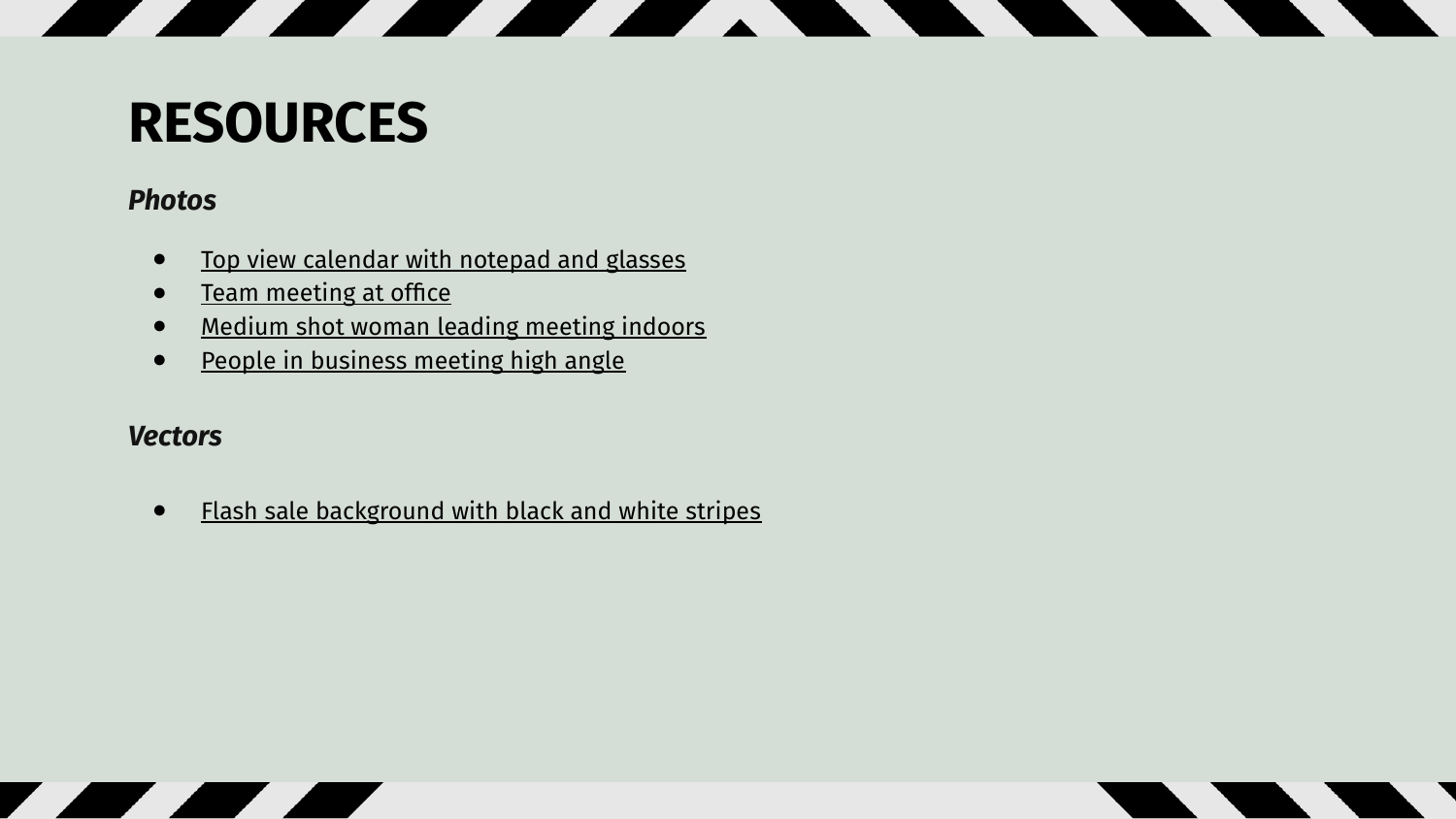

# RESOURCES
Photos

Top view calendar with notepad and glasses
Team meeting at office
Medium shot woman leading meeting indoors
People in business meeting high angle

Vectors

Flash sale background with black and white stripes